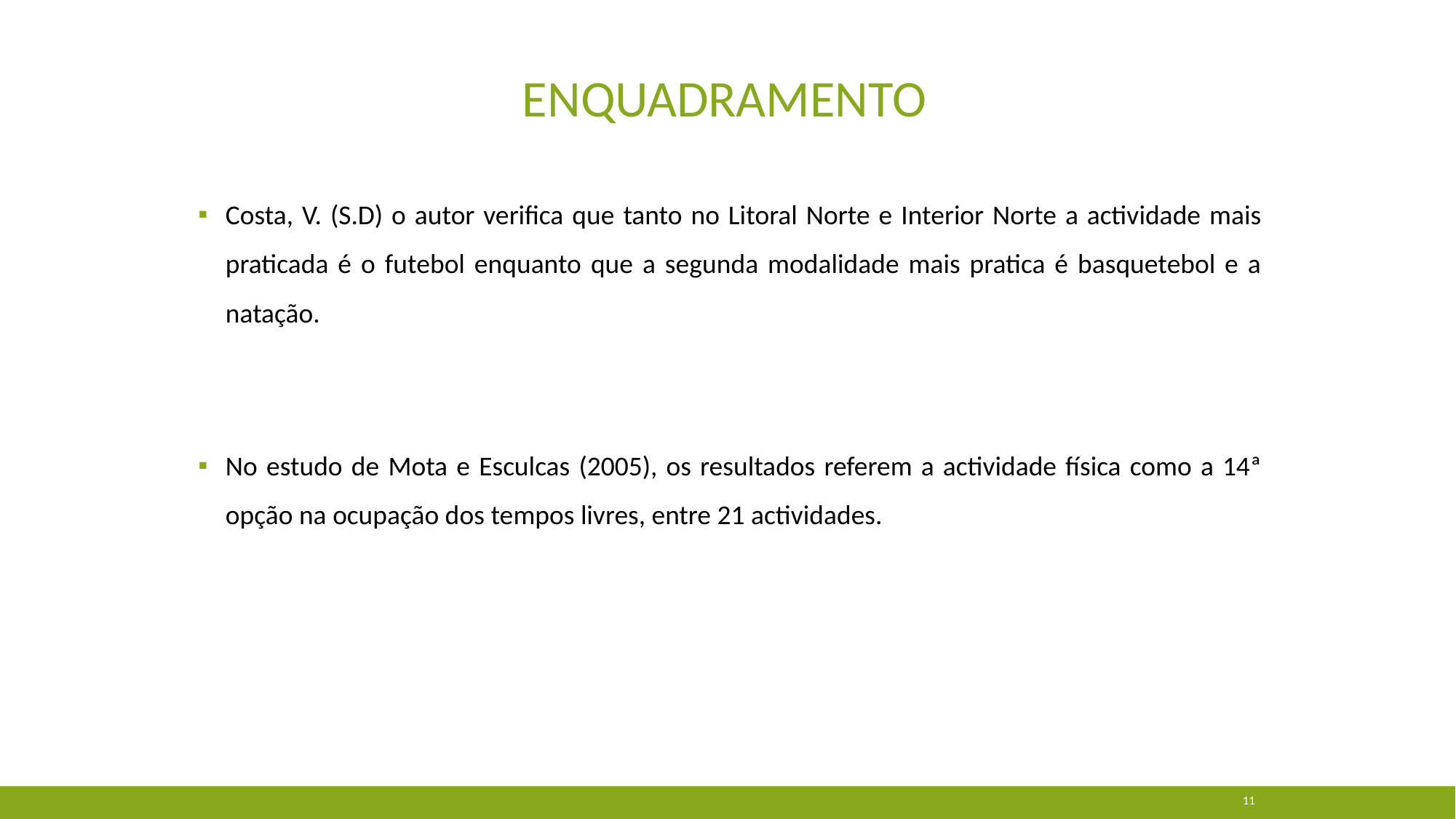

# Enquadramento
Costa, V. (S.D) o autor verifica que tanto no Litoral Norte e Interior Norte a actividade mais praticada é o futebol enquanto que a segunda modalidade mais pratica é basquetebol e a natação.

No estudo de Mota e Esculcas (2005), os resultados referem a actividade física como a 14ª opção na ocupação dos tempos livres, entre 21 actividades.
11